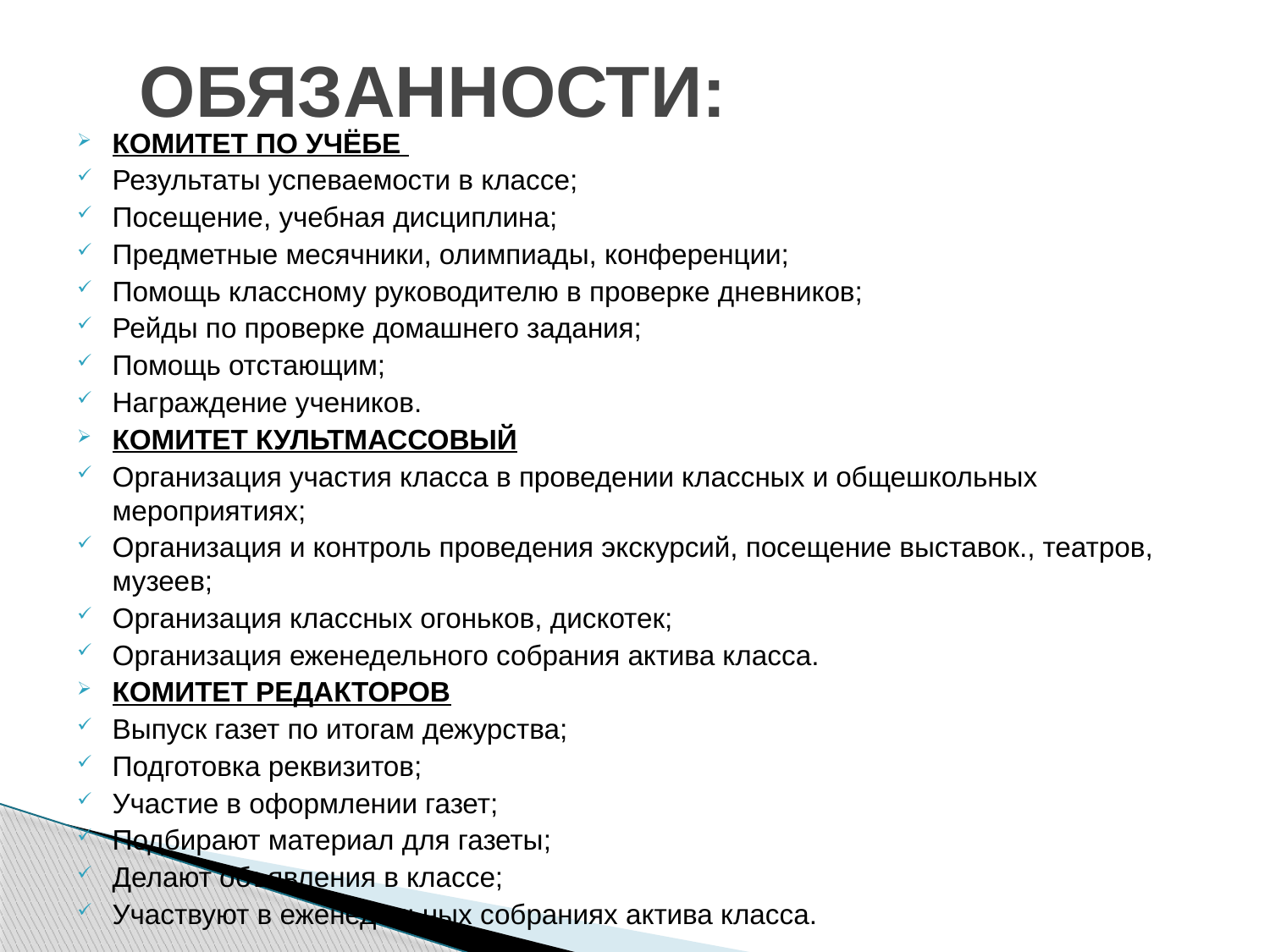

# ОБЯЗАННОСТИ:
КОМИТЕТ ПО УЧЁБЕ
Результаты успеваемости в классе;
Посещение, учебная дисциплина;
Предметные месячники, олимпиады, конференции;
Помощь классному руководителю в проверке дневников;
Рейды по проверке домашнего задания;
Помощь отстающим;
Награждение учеников.
КОМИТЕТ КУЛЬТМАССОВЫЙ
Организация участия класса в проведении классных и общешкольных мероприятиях;
Организация и контроль проведения экскурсий, посещение выставок., театров, музеев;
Организация классных огоньков, дискотек;
Организация еженедельного собрания актива класса.
КОМИТЕТ РЕДАКТОРОВ
Выпуск газет по итогам дежурства;
Подготовка реквизитов;
Участие в оформлении газет;
Подбирают материал для газеты;
Делают объявления в классе;
Участвуют в еженедельных собраниях актива класса.